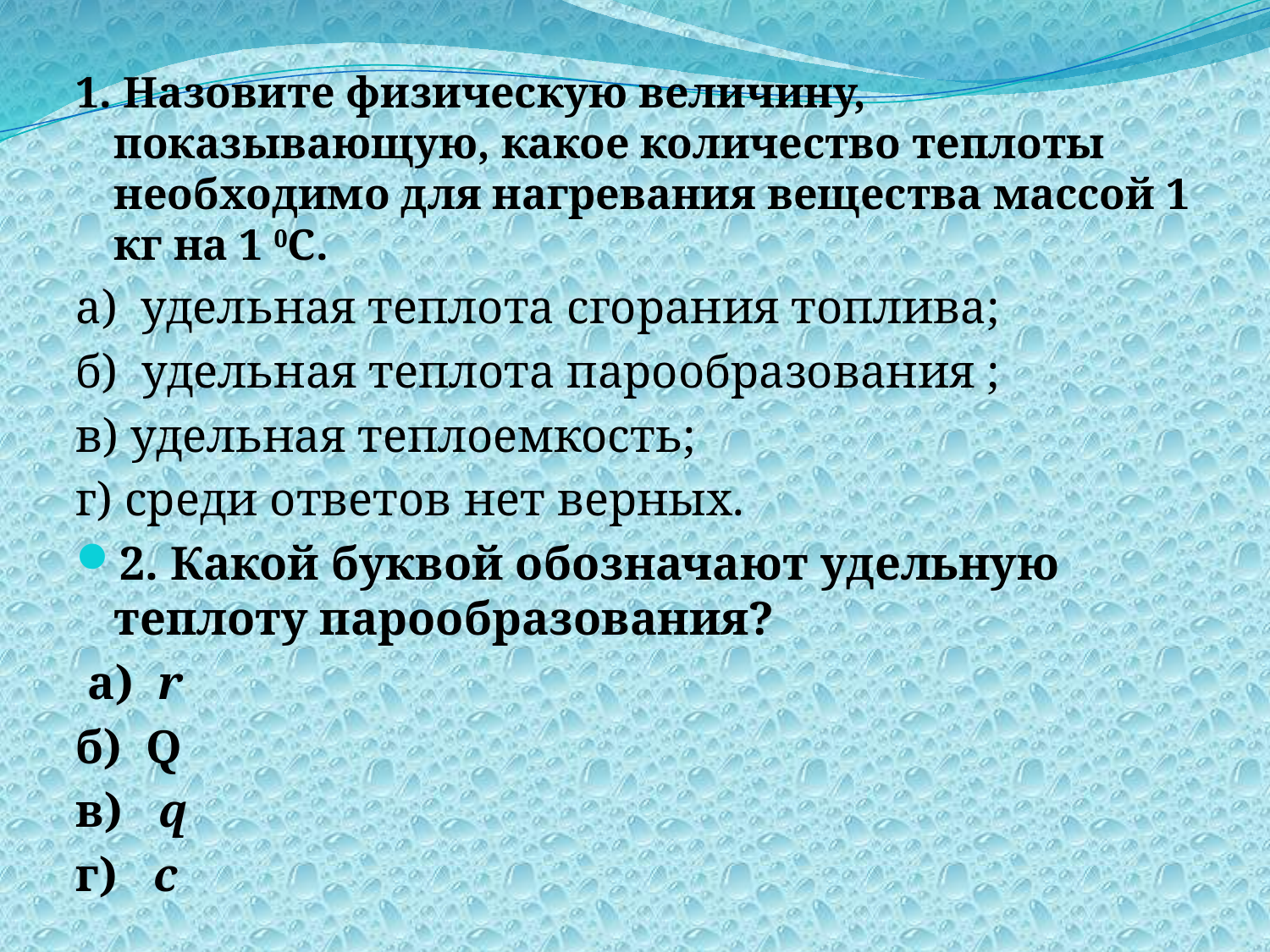

1. Назовите физическую величину, показывающую, какое количество теплоты необходимо для нагревания вещества массой 1 кг на 1 0С.
а)  удельная теплота сгорания топлива;
б)  удельная теплота парообразования ;
в) удельная теплоемкость;
г) среди ответов нет верных.
2. Какой буквой обозначают удельную теплоту парообразования?
 а)  r
б)  Q
в)   q
г)   с